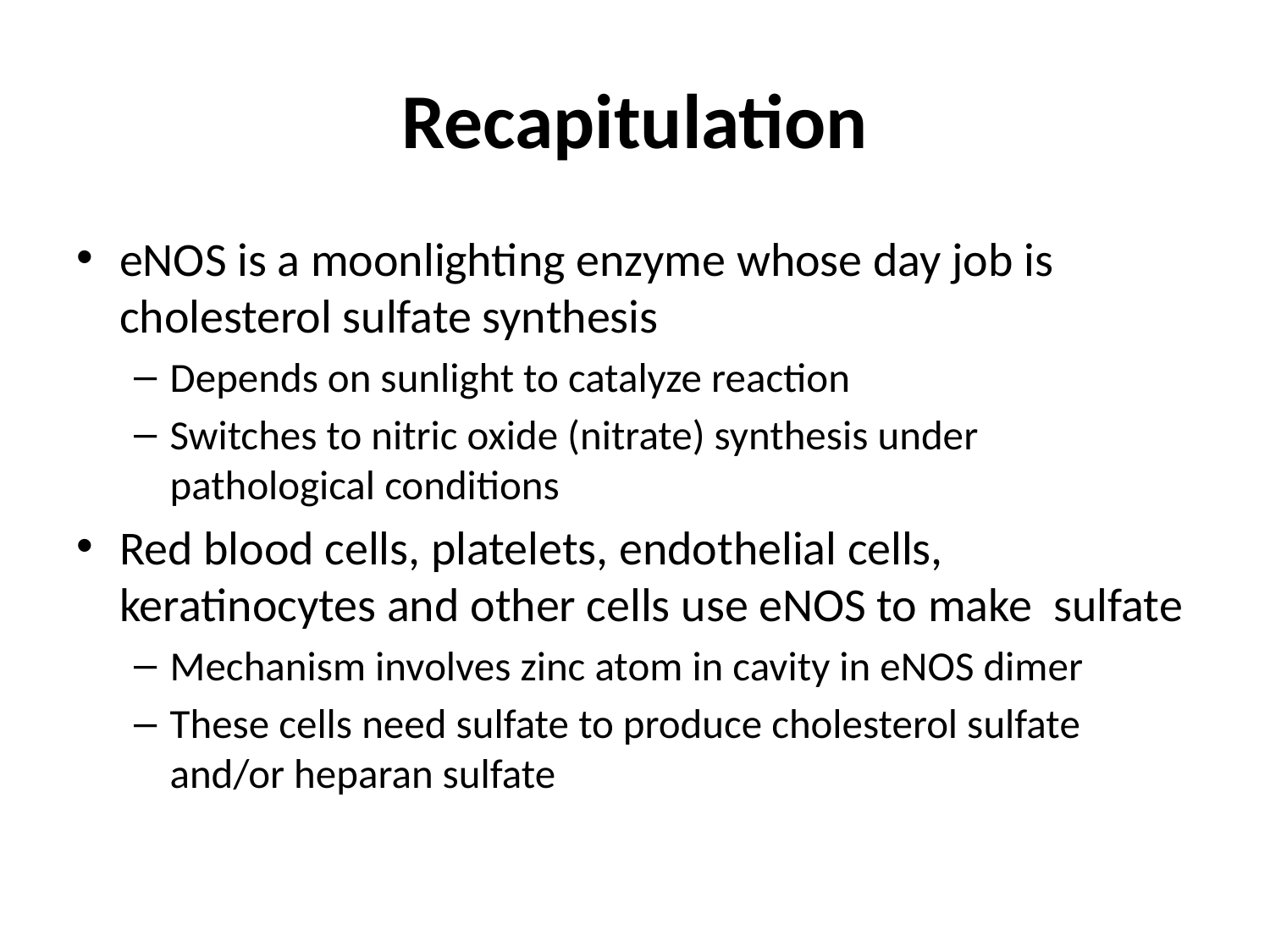

# Recapitulation
eNOS is a moonlighting enzyme whose day job is cholesterol sulfate synthesis
Depends on sunlight to catalyze reaction
Switches to nitric oxide (nitrate) synthesis under pathological conditions
Red blood cells, platelets, endothelial cells, keratinocytes and other cells use eNOS to make  sulfate
Mechanism involves zinc atom in cavity in eNOS dimer
These cells need sulfate to produce cholesterol sulfate and/or heparan sulfate